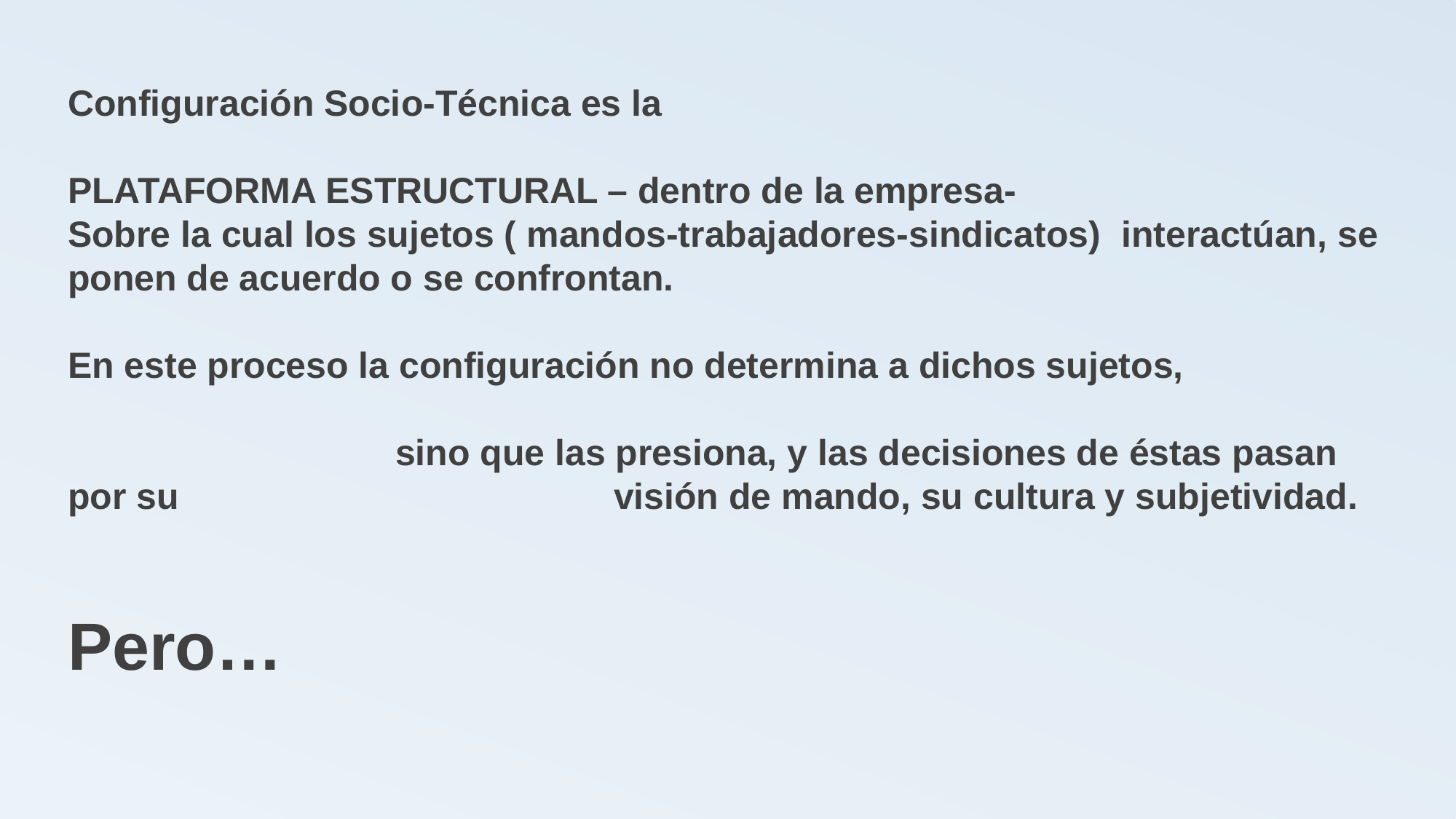

Configuración Socio-Técnica es la

PLATAFORMA ESTRUCTURAL – dentro de la empresa-
Sobre la cual los sujetos ( mandos-trabajadores-sindicatos)  interactúan, se ponen de acuerdo o se confrontan.

En este proceso la configuración no determina a dichos sujetos,

			sino que las presiona, y las decisiones de éstas pasan por su 				visión de mando, su cultura y subjetividad.

Pero…